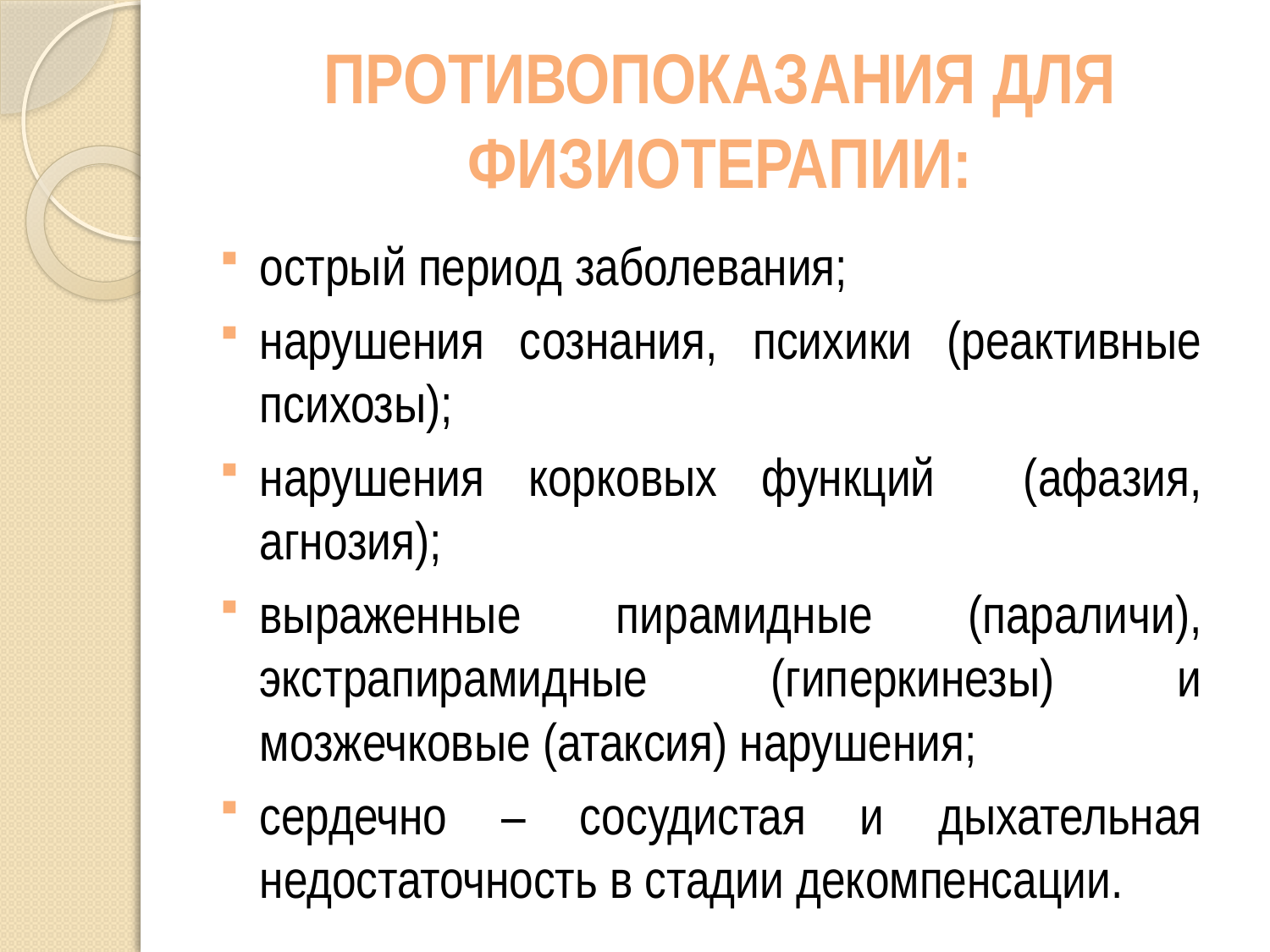

# ПРОТИВОПОКАЗАНИЯ ДЛЯ ФИЗИОТЕРАПИИ:
острый период заболевания;
нарушения сознания, психики (реактивные психозы);
нарушения корковых функций  (афазия, агнозия);
выраженные пирамидные (параличи), экстрапирамидные (гиперкинезы) и мозжечковые (атаксия) нарушения;
сердечно – сосудистая и дыхательная недостаточность в стадии декомпенсации.